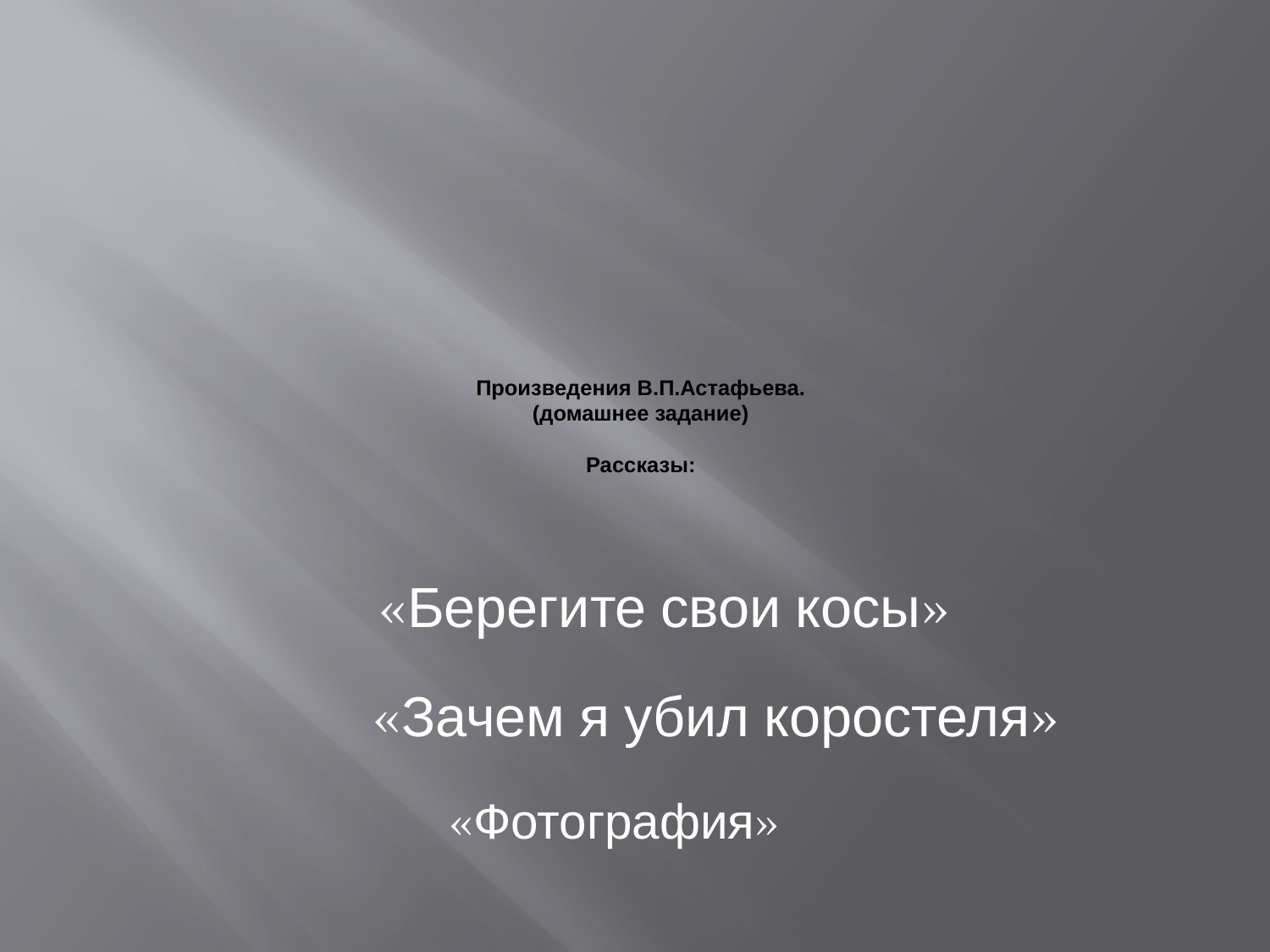

# Произведения В.П.Астафьева. (домашнее задание) Рассказы:
«Берегите свои косы»
«Зачем я убил коростеля»
«Фотография»